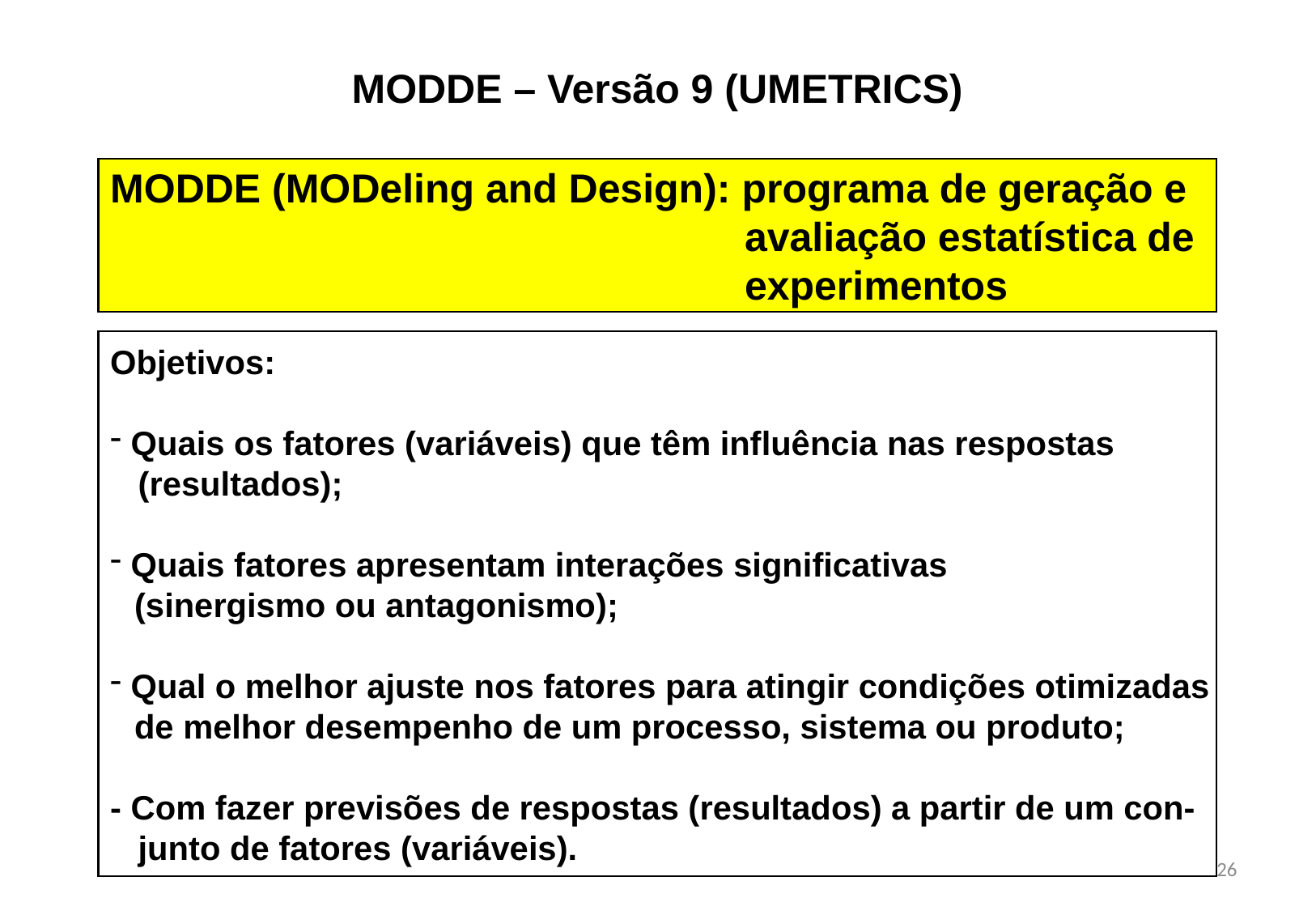

MODDE – Versão 9 (UMETRICS)
MODDE (MODeling and Design): programa de geração e
                                                        avaliação estatística de
                                                        experimentos
Objetivos:

 Quais os fatores (variáveis) que têm influência nas respostas
   (resultados);

 Quais fatores apresentam interações significativas
(sinergismo ou antagonismo);

 Qual o melhor ajuste nos fatores para atingir condições otimizadas
de melhor desempenho de um processo, sistema ou produto;

- Com fazer previsões de respostas (resultados) a partir de um con-
   junto de fatores (variáveis).
26